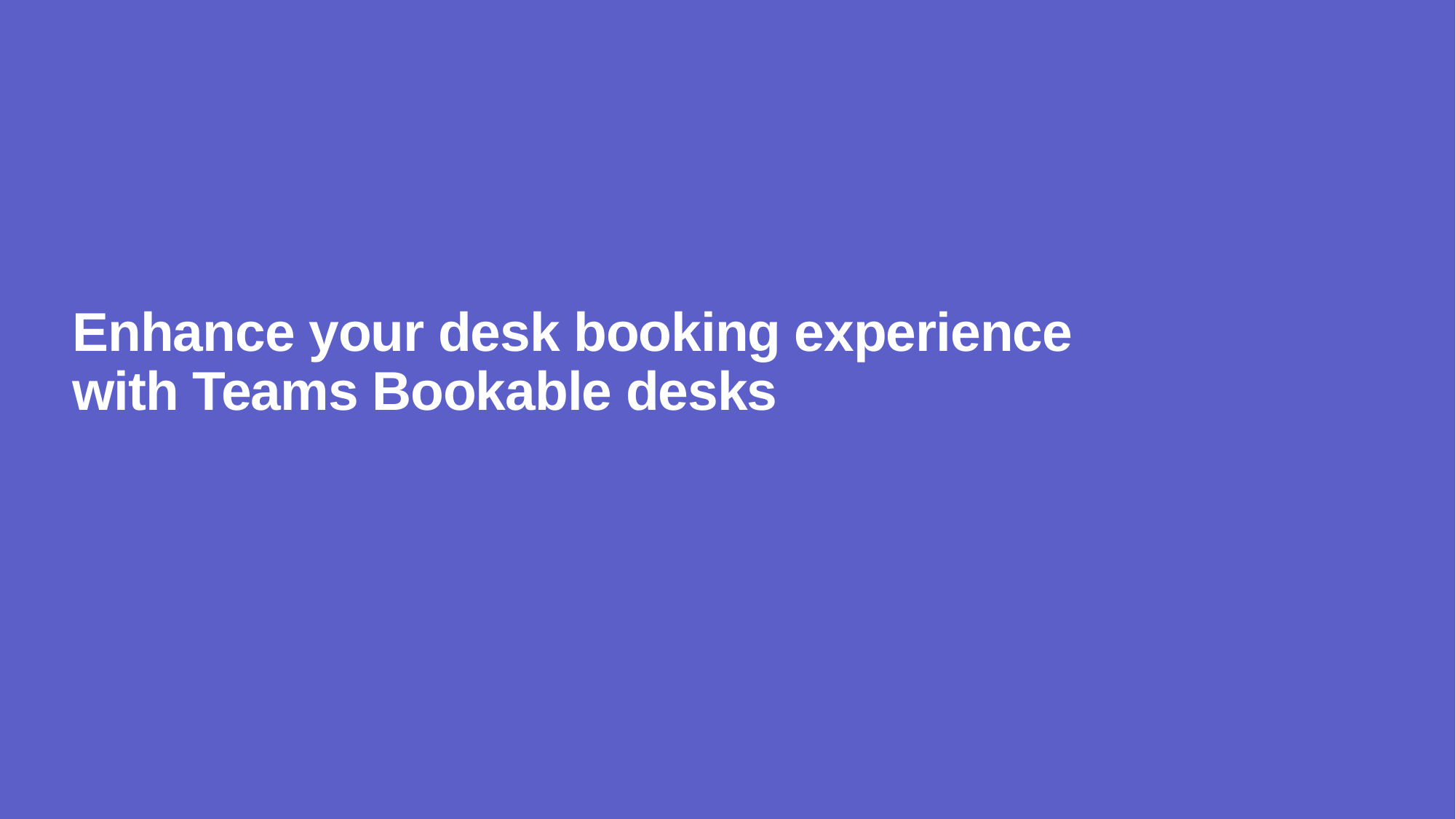

# Enhance your desk booking experience with Teams Bookable desks